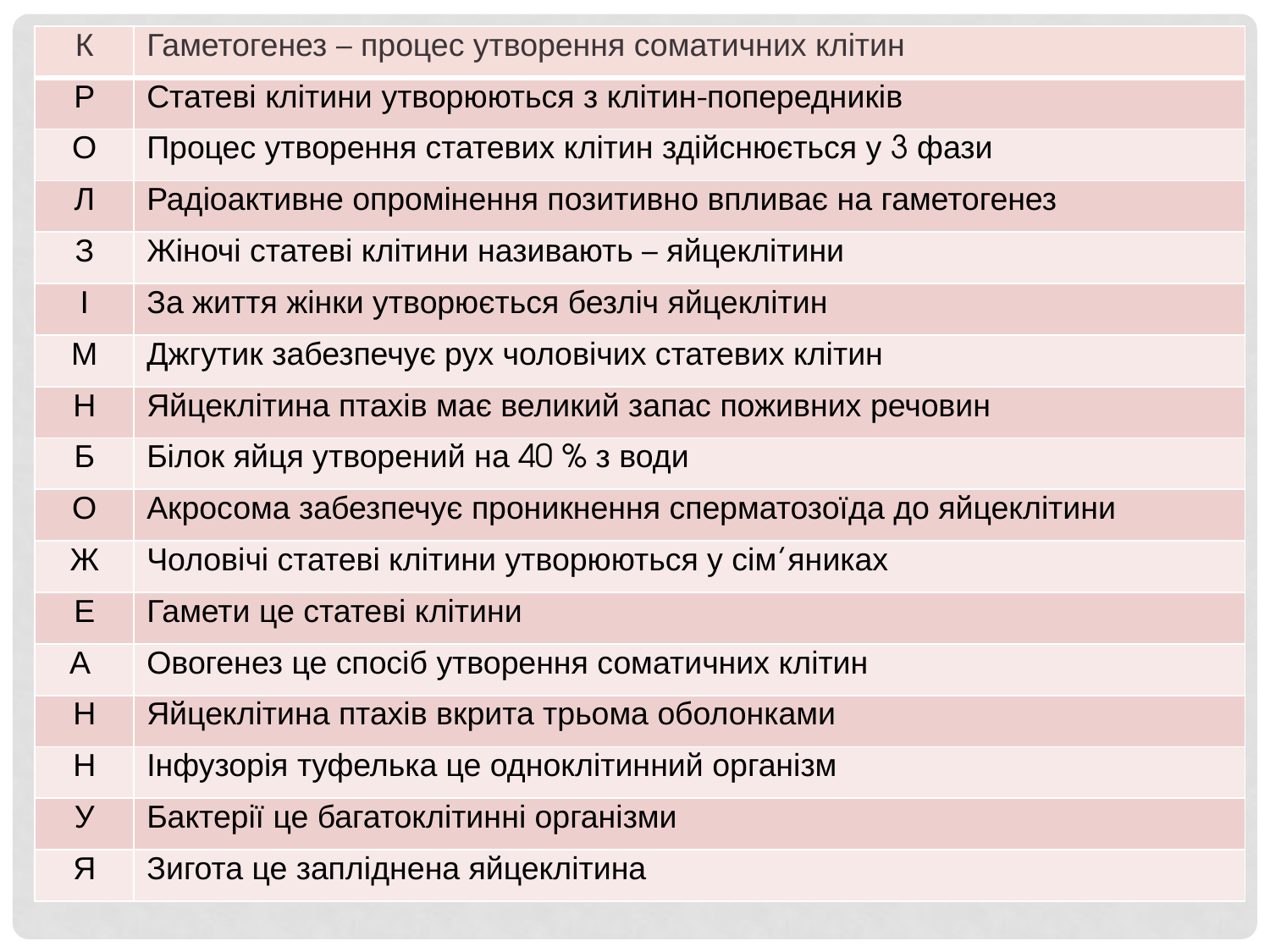

| К | Гаметогенез – процес утворення соматичних клітин |
| --- | --- |
| Р | Статеві клітини утворюються з клітин-попередників |
| О | Процес утворення статевих клітин здійснюється у 3 фази |
| Л | Радіоактивне опромінення позитивно впливає на гаметогенез |
| З | Жіночі статеві клітини називають – яйцеклітини |
| І | За життя жінки утворюється безліч яйцеклітин |
| М | Джгутик забезпечує рух чоловічих статевих клітин |
| Н | Яйцеклітина птахів має великий запас поживних речовин |
| Б | Білок яйця утворений на 40 % з води |
| О | Акросома забезпечує проникнення сперматозоїда до яйцеклітини |
| Ж | Чоловічі статеві клітини утворюються у сім’яниках |
| Е | Гамети це статеві клітини |
| А | Овогенез це спосіб утворення соматичних клітин |
| Н | Яйцеклітина птахів вкрита трьома оболонками |
| Н | Інфузорія туфелька це одноклітинний організм |
| У | Бактерії це багатоклітинні організми |
| Я | Зигота це запліднена яйцеклітина |
#